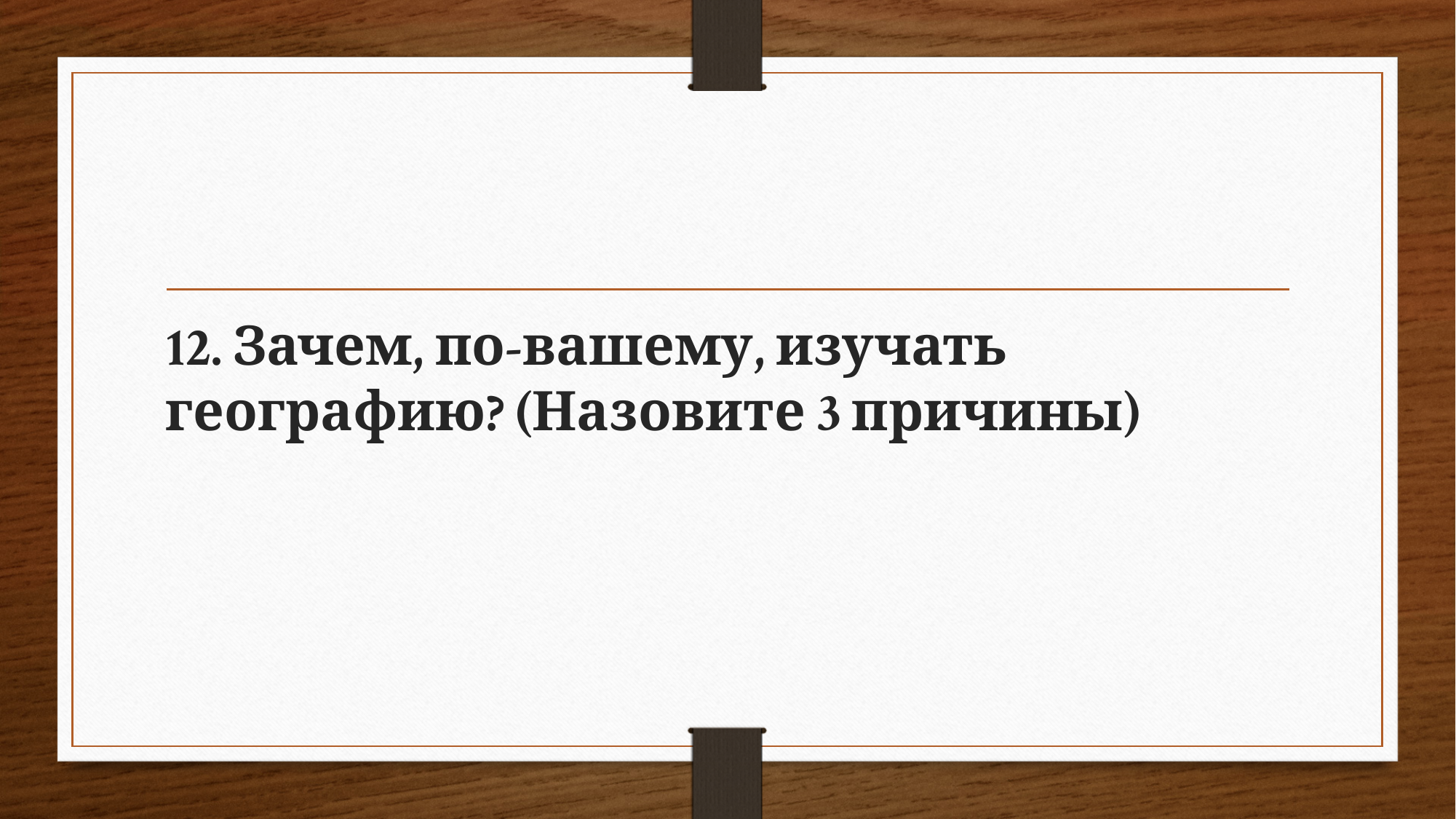

#
12. Зачем, по-вашему, изучать географию? (Назовите 3 причины)